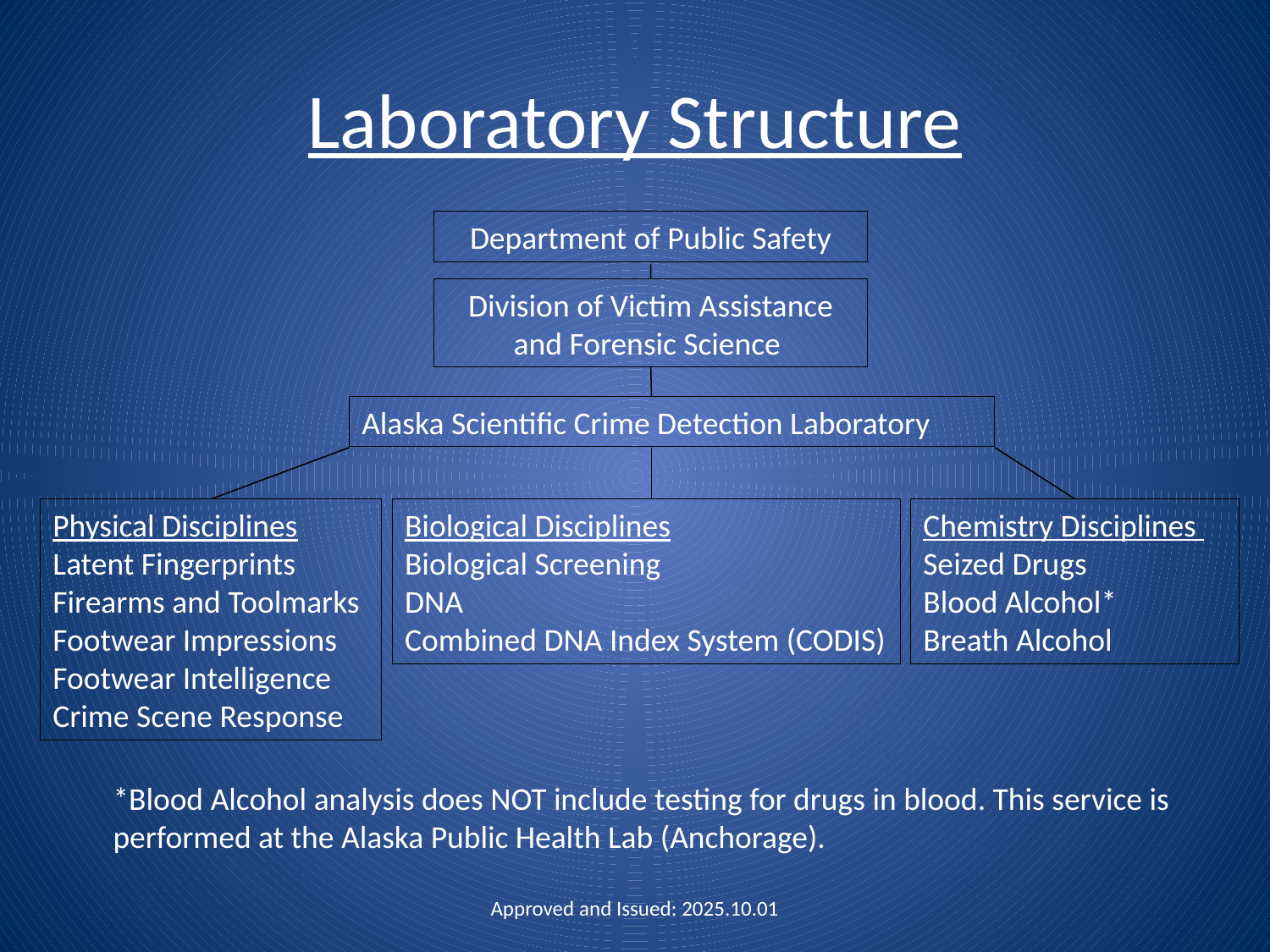

# Laboratory Structure
Department of Public Safety
Division of Victim Assistance and Forensic Science
Alaska Scientific Crime Detection Laboratory
Chemistry Disciplines
Seized Drugs
Blood Alcohol*
Breath Alcohol
Physical Disciplines
Latent Fingerprints
Firearms and Toolmarks
Footwear Impressions
Footwear Intelligence
Crime Scene Response
Biological Disciplines
Biological Screening
DNA
Combined DNA Index System (CODIS)
*Blood Alcohol analysis does NOT include testing for drugs in blood. This service is performed at the Alaska Public Health Lab (Anchorage).
Approved and Issued: 2025.10.01